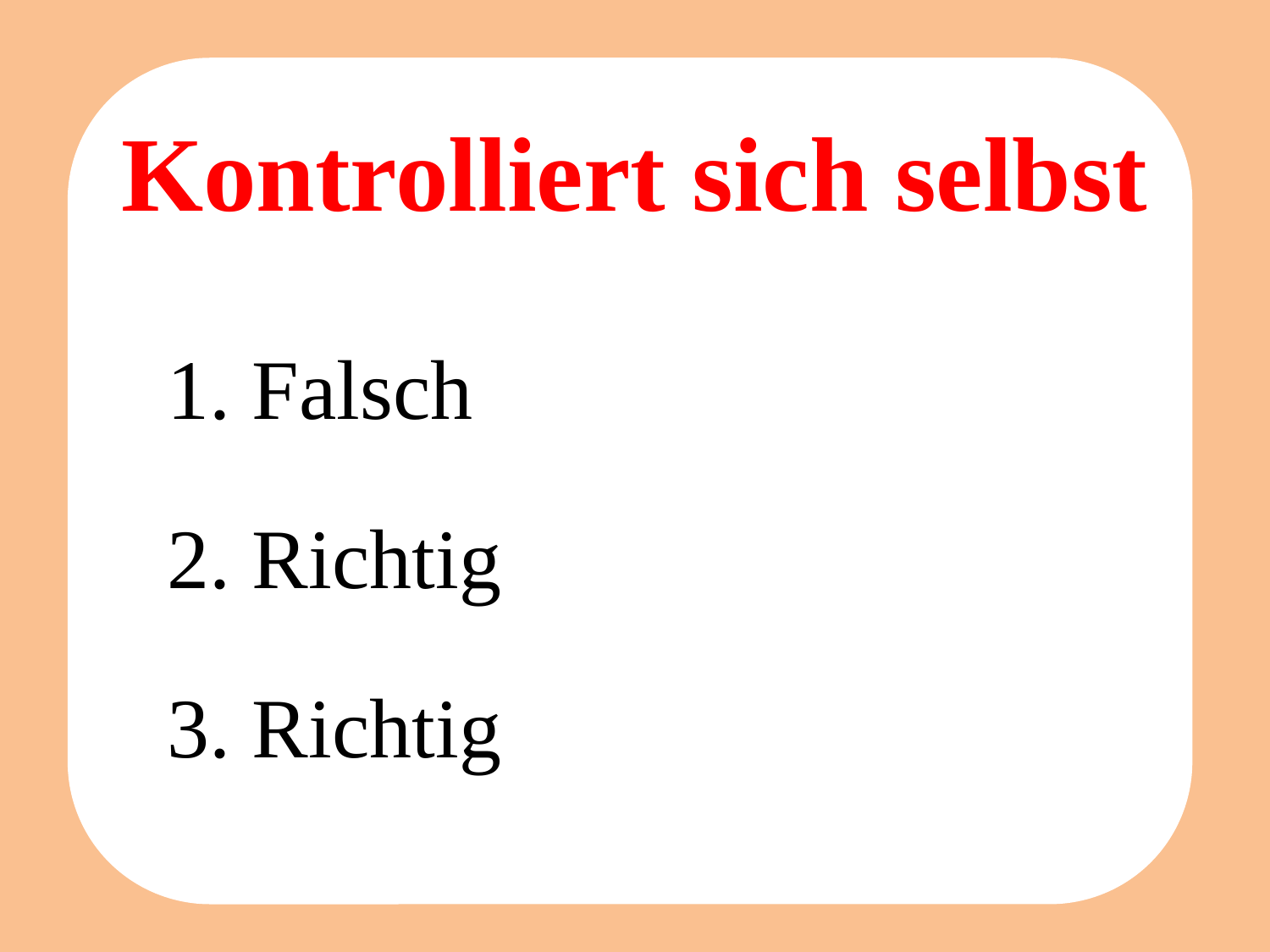

Kontrolliert sich selbst
1. Falsch
2. Richtig
3. Richtig